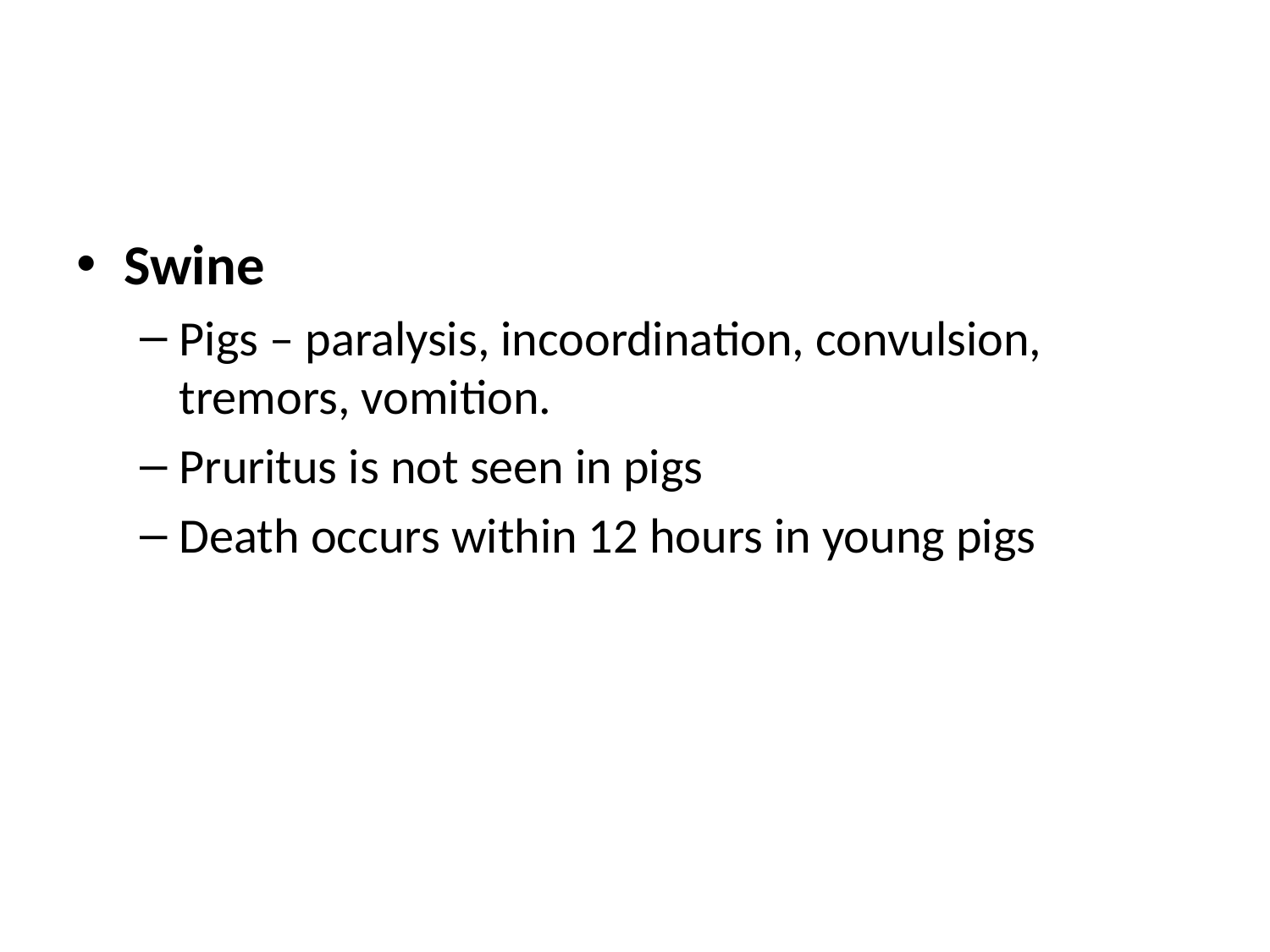

#
Swine
Pigs – paralysis, incoordination, convulsion, tremors, vomition.
Pruritus is not seen in pigs
Death occurs within 12 hours in young pigs